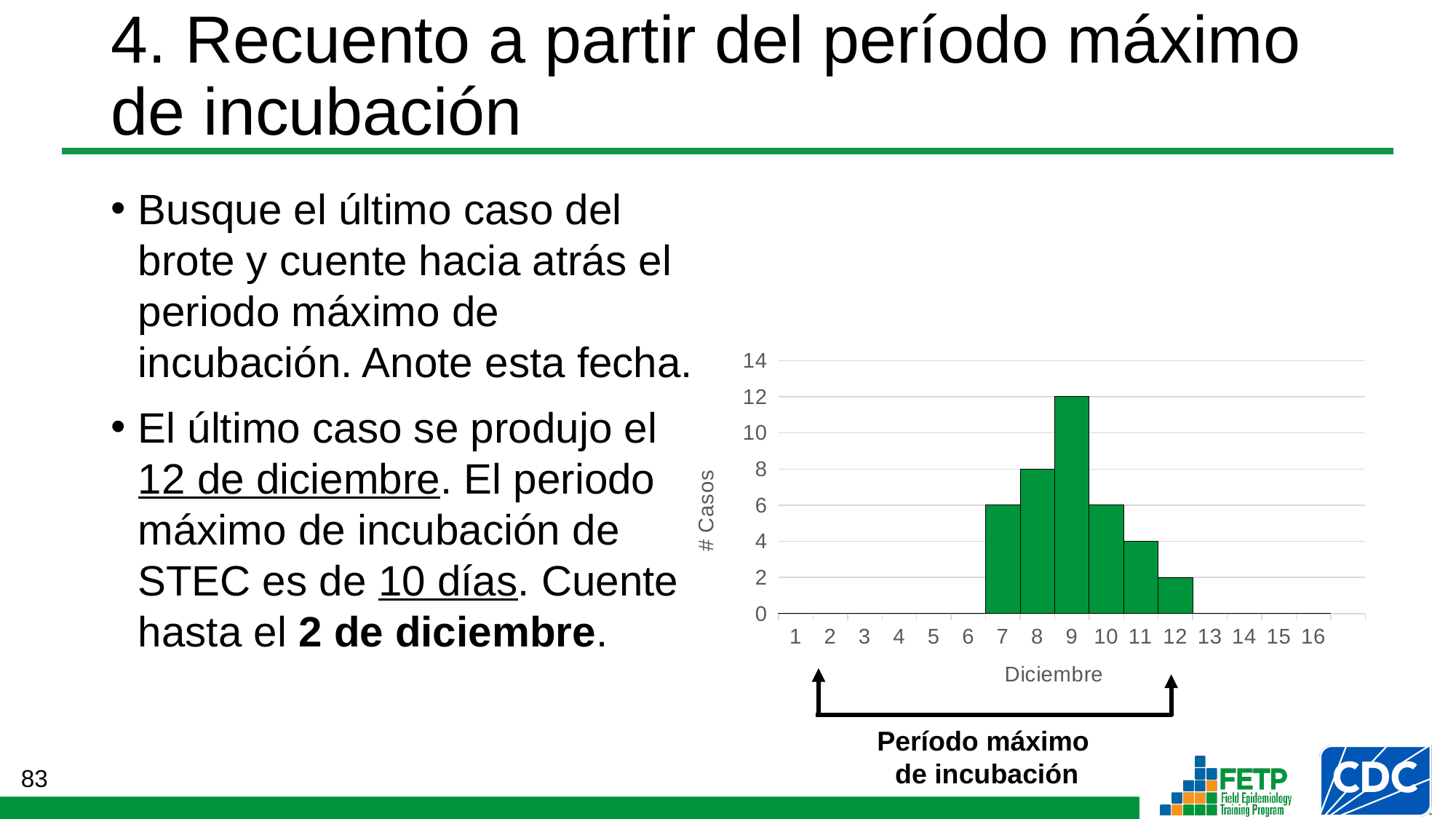

# 4. Recuento a partir del período máximo de incubación
Busque el último caso del brote y cuente hacia atrás el periodo máximo de incubación. Anote esta fecha.
El último caso se produjo el 12 de diciembre. El periodo máximo de incubación de STEC es de 10 días. Cuente hasta el 2 de diciembre.

### Chart

| Category | Número de casos |
|---|---|
| 1 | 0.0 |
| 2 | 0.0 |
| 3 | 0.0 |
| 4 | 0.0 |
| 5 | 0.0 |
| 6 | 0.0 |
| 7 | 6.0 |
| 8 | 8.0 |
| 9 | 12.0 |
| 10 | 6.0 |
| 11 | 4.0 |
| 12 | 2.0 |
| 13 | 0.0 |
| 14 | 0.0 |
| 15 | 0.0 |
| 16 | 0.0 |
|  | None |
Período máximo
de incubación